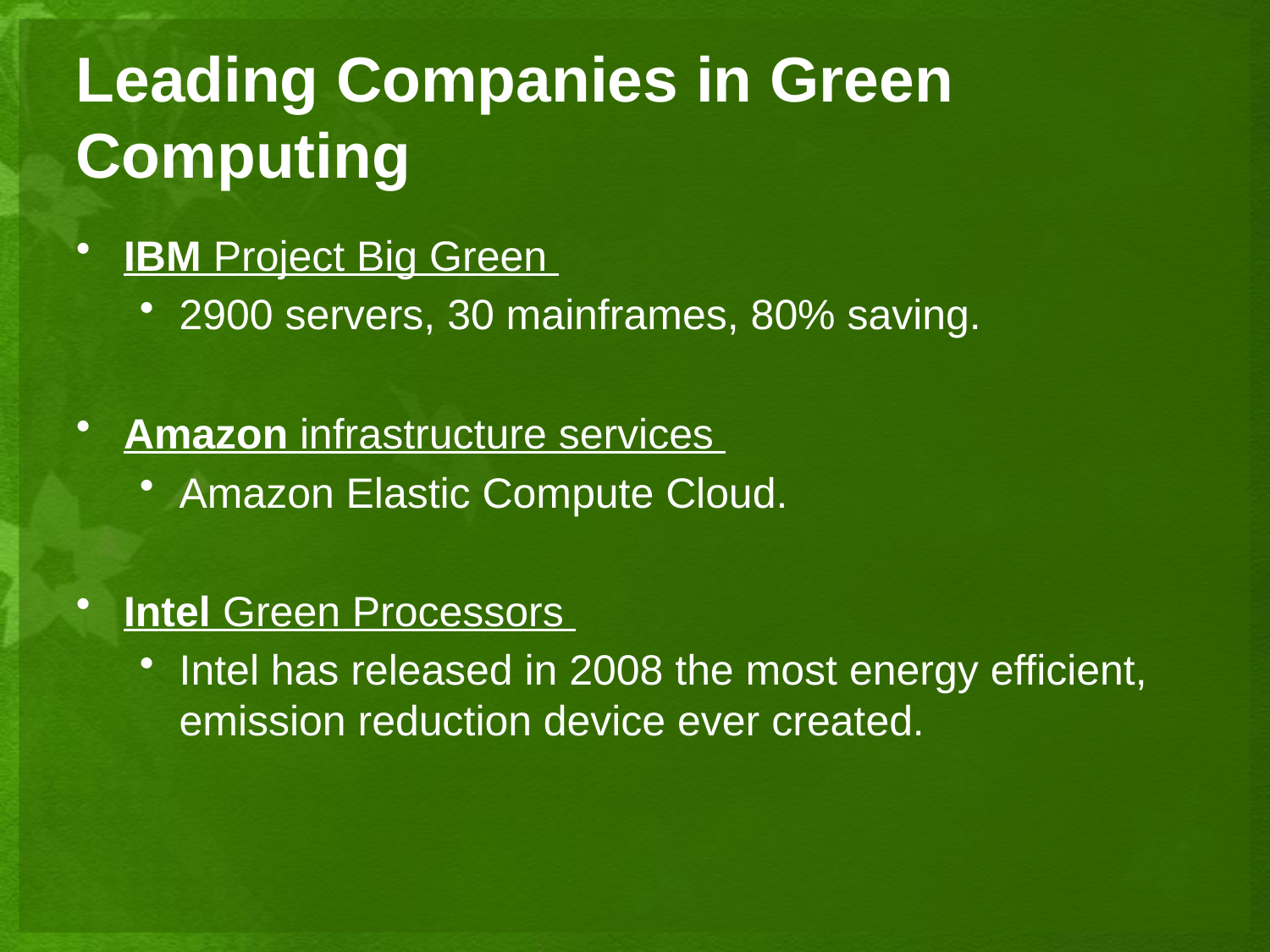

# Leading Companies in Green Computing
IBM Project Big Green
2900 servers, 30 mainframes, 80% saving.

Amazon infrastructure services
Amazon Elastic Compute Cloud.

Intel Green Processors
Intel has released in 2008 the most energy efficient, emission reduction device ever created.